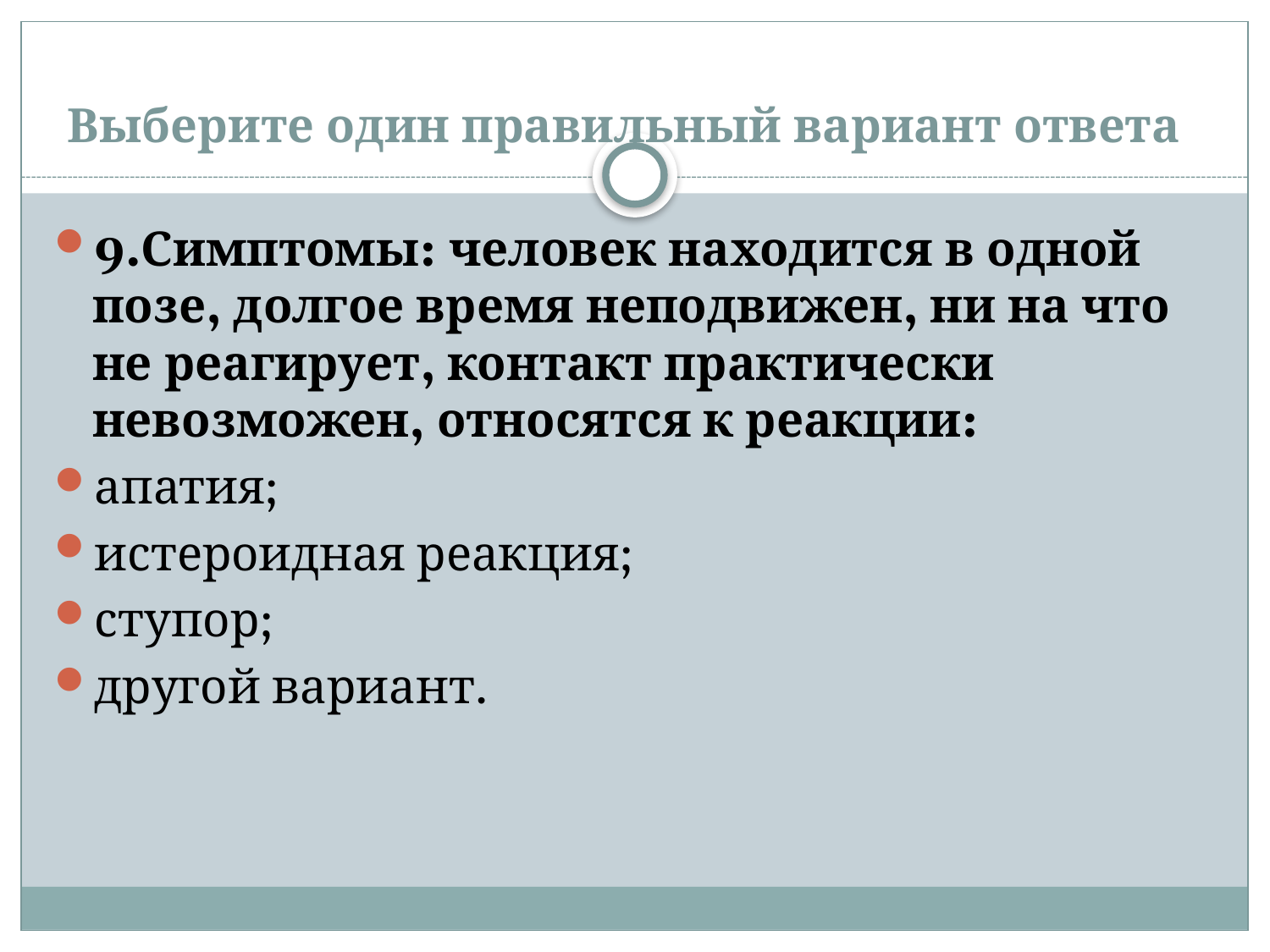

# Выберите один правильный вариант ответа
9.Симптомы: человек находится в одной позе, долгое время неподвижен, ни на что не реагирует, контакт практически невозможен, относятся к реакции:
апатия;
истероидная реакция;
ступор;
другой вариант.